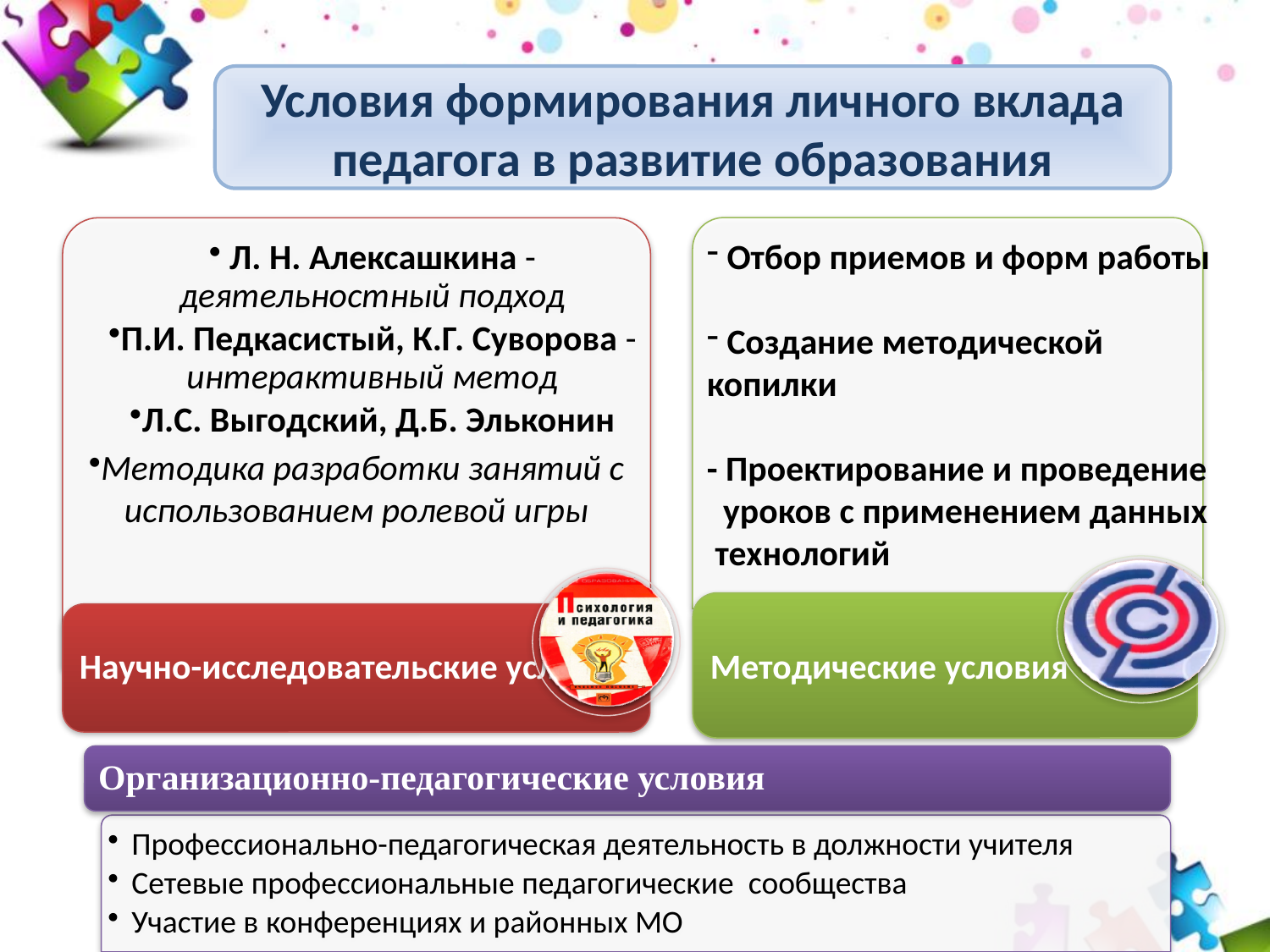

Условия формирования личного вклада педагога в развитие образования
 Л. Н. Алексашкина -деятельностный подход
П.И. Педкасистый, К.Г. Суворова - интерактивный метод
Л.С. Выгодский, Д.Б. Эльконин
Методика разработки занятий с использованием ролевой игры

Научно-исследовательские условия

Методические условия
Профессионально-педагогическая деятельность в должности учителя
Сетевые профессиональные педагогические  сообщества
Участие в конференциях и районных МО
Организационно-педагогические условия
 Отбор приемов и форм работы

 Создание методической копилки

- Проектирование и проведение
  уроков с применением данных
 технологий